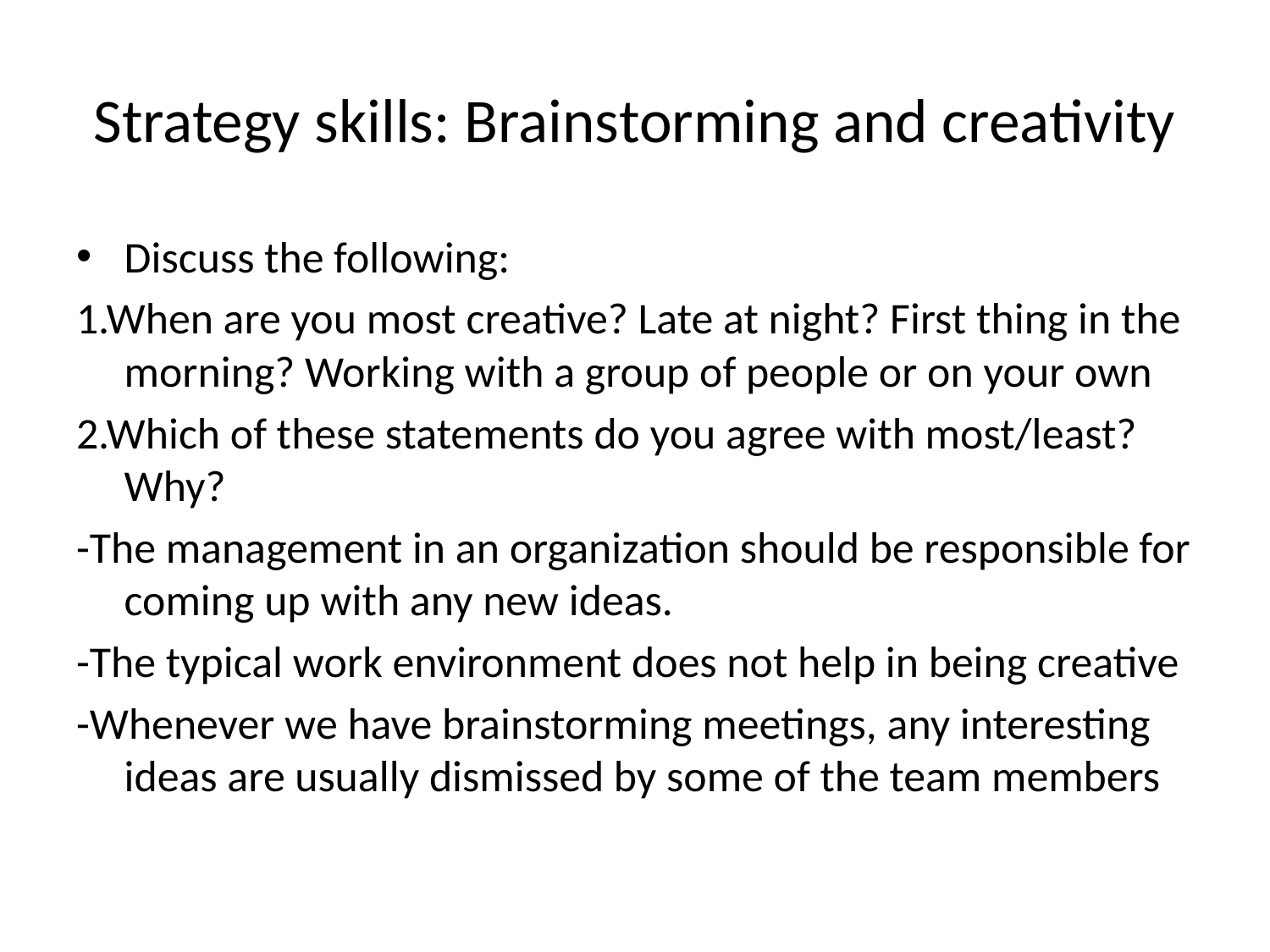

# Strategy skills: Brainstorming and creativity
Discuss the following:
1.When are you most creative? Late at night? First thing in the morning? Working with a group of people or on your own
2.Which of these statements do you agree with most/least? Why?
-The management in an organization should be responsible for coming up with any new ideas.
-The typical work environment does not help in being creative
-Whenever we have brainstorming meetings, any interesting ideas are usually dismissed by some of the team members